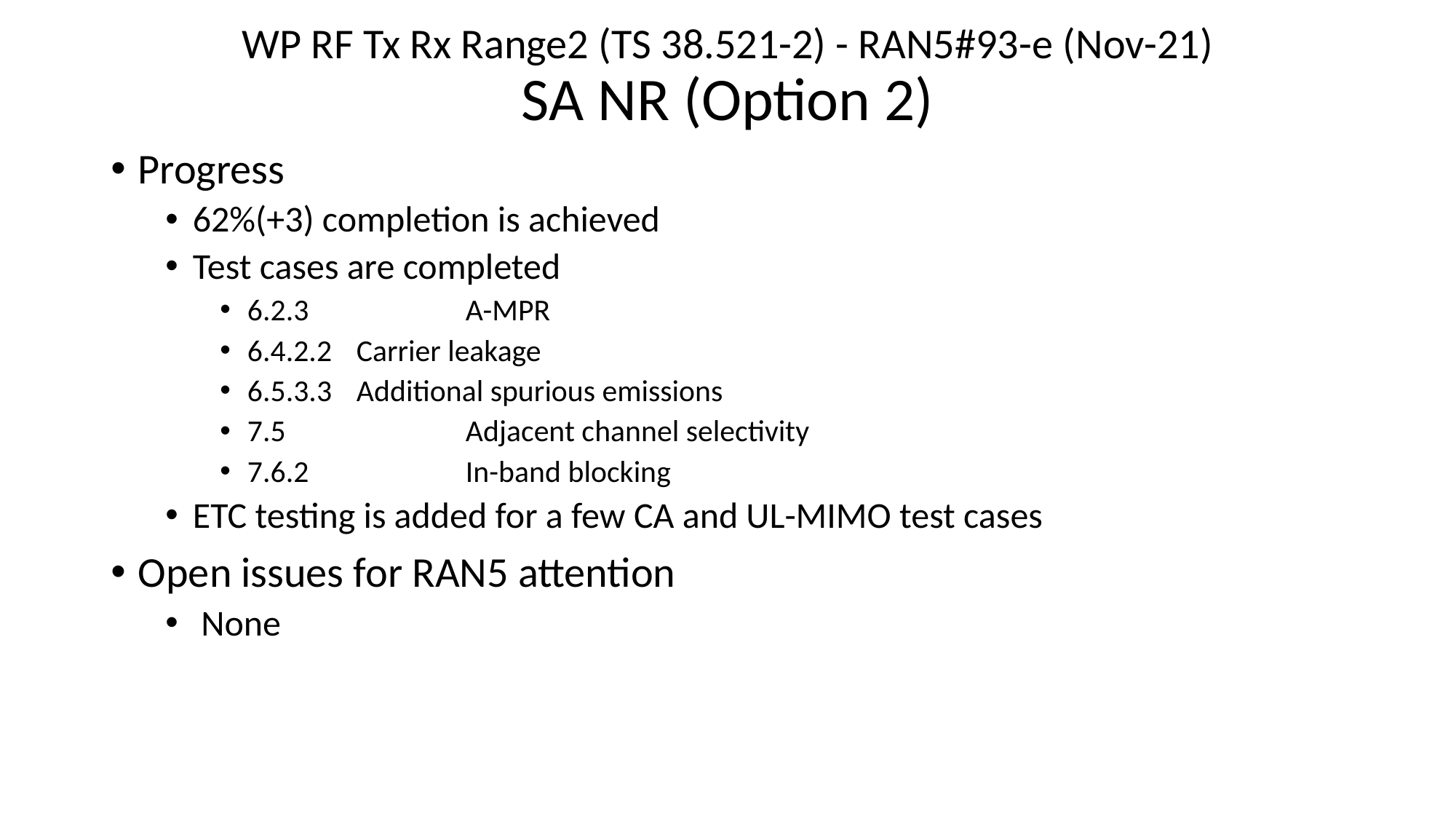

# WP RF Tx Rx Range2 (TS 38.521-2) - RAN5#93-e (Nov-21) SA NR (Option 2)
Progress
62%(+3) completion is achieved
Test cases are completed
6.2.3		A-MPR
6.4.2.2	Carrier leakage
6.5.3.3	Additional spurious emissions
7.5		Adjacent channel selectivity
7.6.2		In-band blocking
ETC testing is added for a few CA and UL-MIMO test cases
Open issues for RAN5 attention
 None